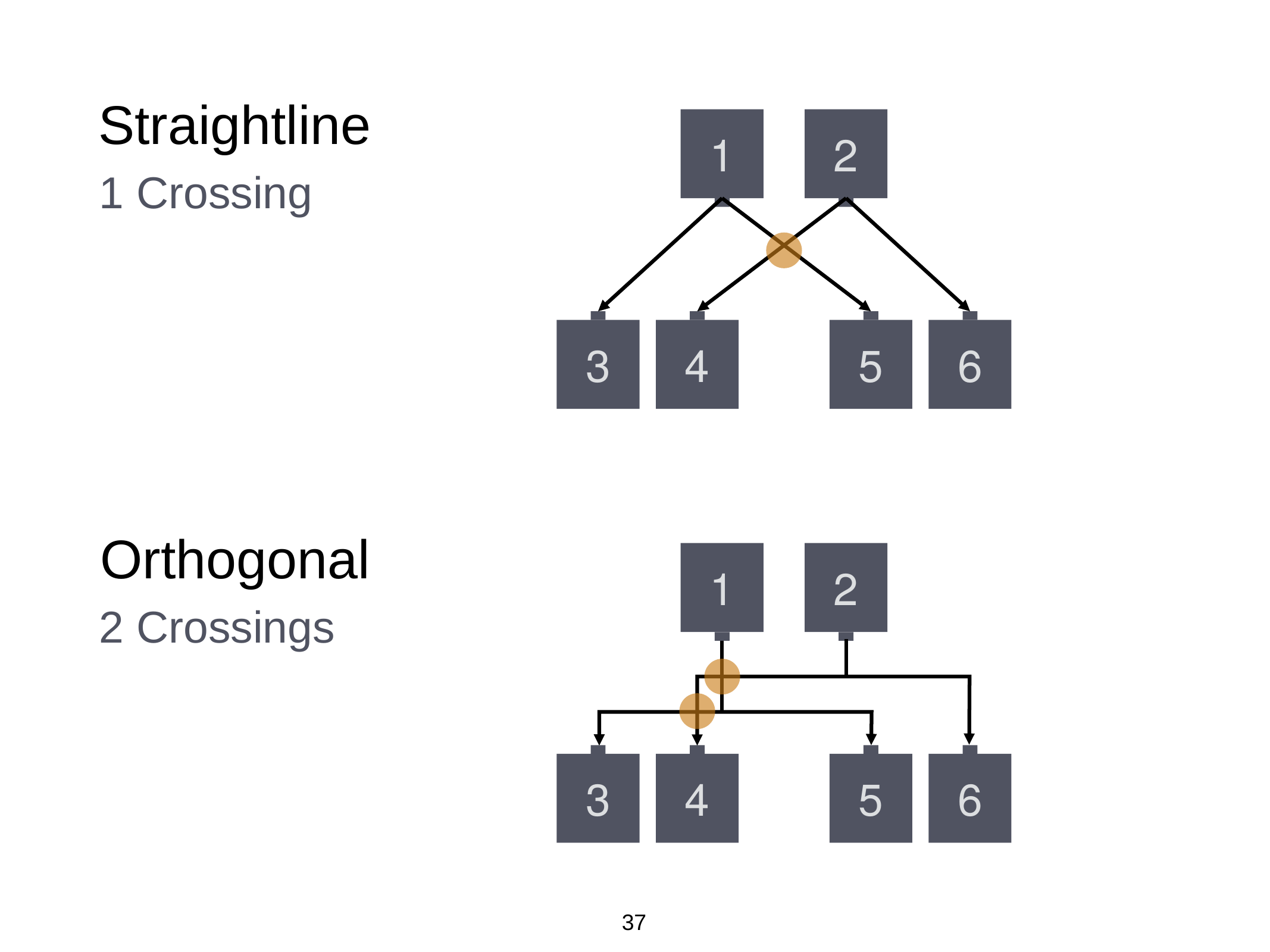

Straightline

1
2

3
4
5
6
1 Crossing

Orthogonal

1
2

3
4
5
6
2 Crossings

37